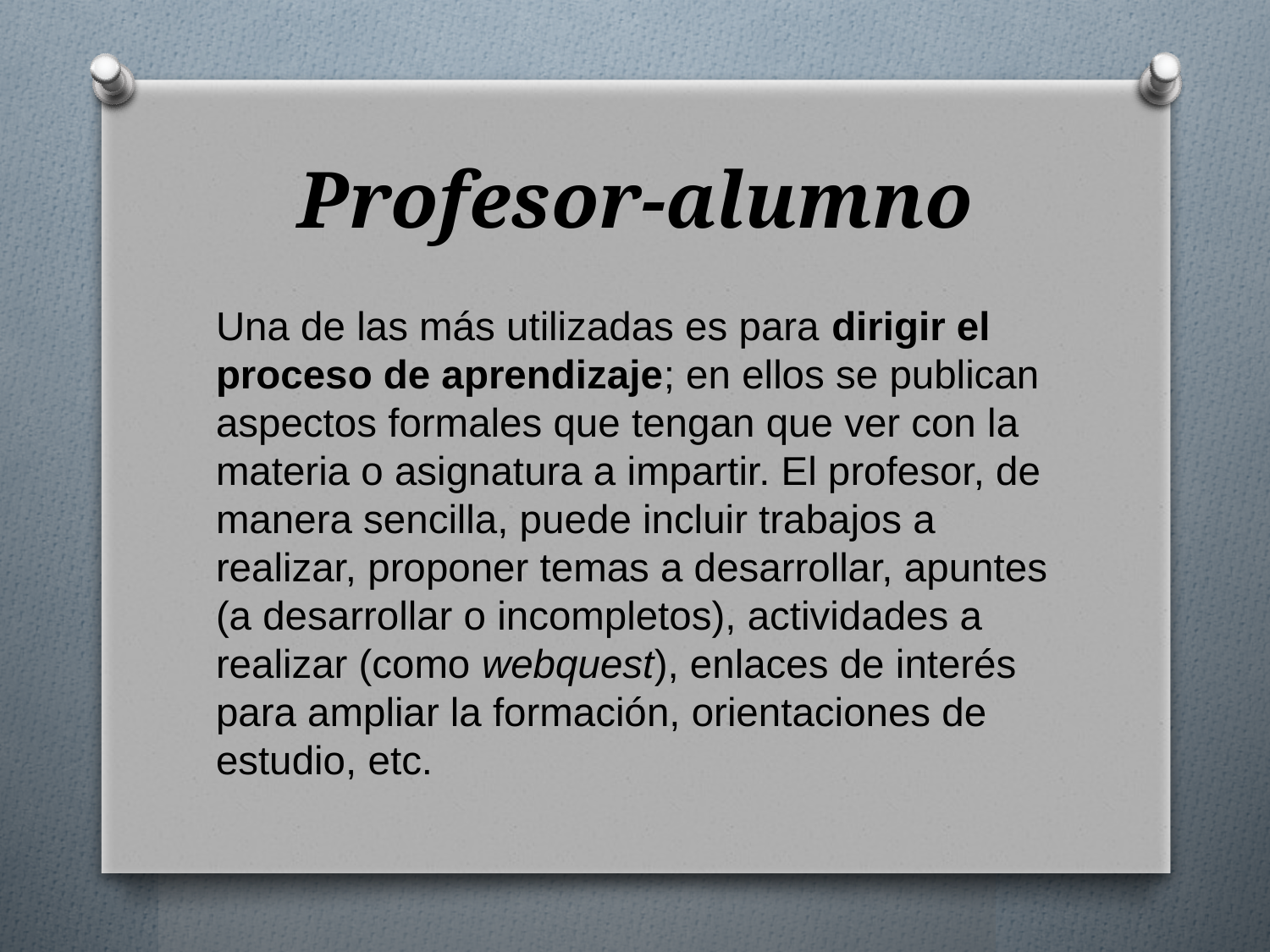

# Profesor-alumno
Una de las más utilizadas es para dirigir el proceso de aprendizaje; en ellos se publican aspectos formales que tengan que ver con la materia o asignatura a impartir. El profesor, de manera sencilla, puede incluir trabajos a realizar, proponer temas a desarrollar, apuntes (a desarrollar o incompletos), actividades a realizar (como webquest), enlaces de interés para ampliar la formación, orientaciones de estudio, etc.